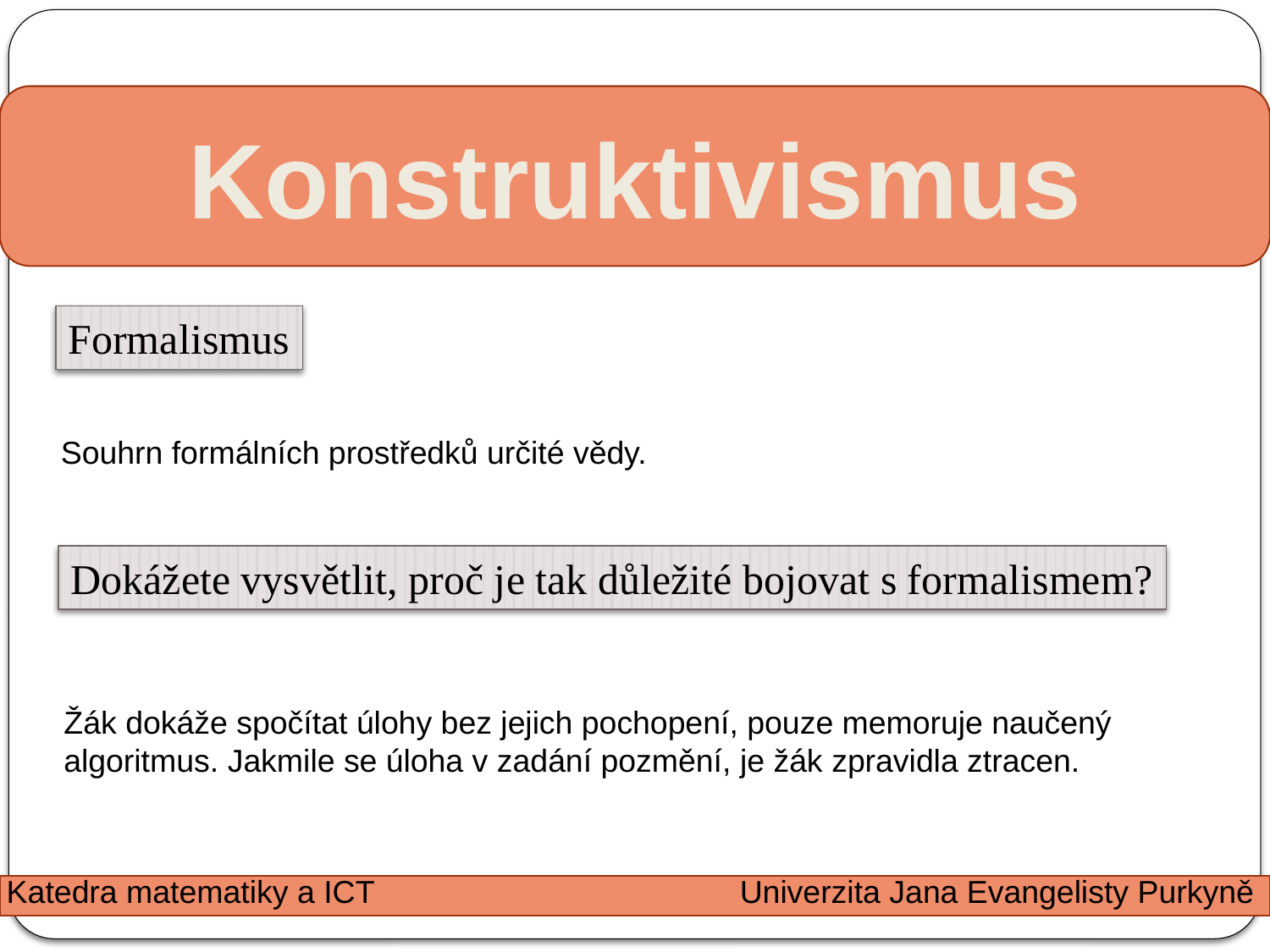

Konstruktivismus
Formalismus
Souhrn formálních prostředků určité vědy.

Dokážete vysvětlit, proč je tak důležité bojovat s formalismem?
Žák dokáže spočítat úlohy bez jejich pochopení, pouze memoruje naučený
algoritmus. Jakmile se úloha v zadání pozmění, je žák zpravidla ztracen.
Katedra matematiky a ICT
Univerzita Jana Evangelisty Purkyně